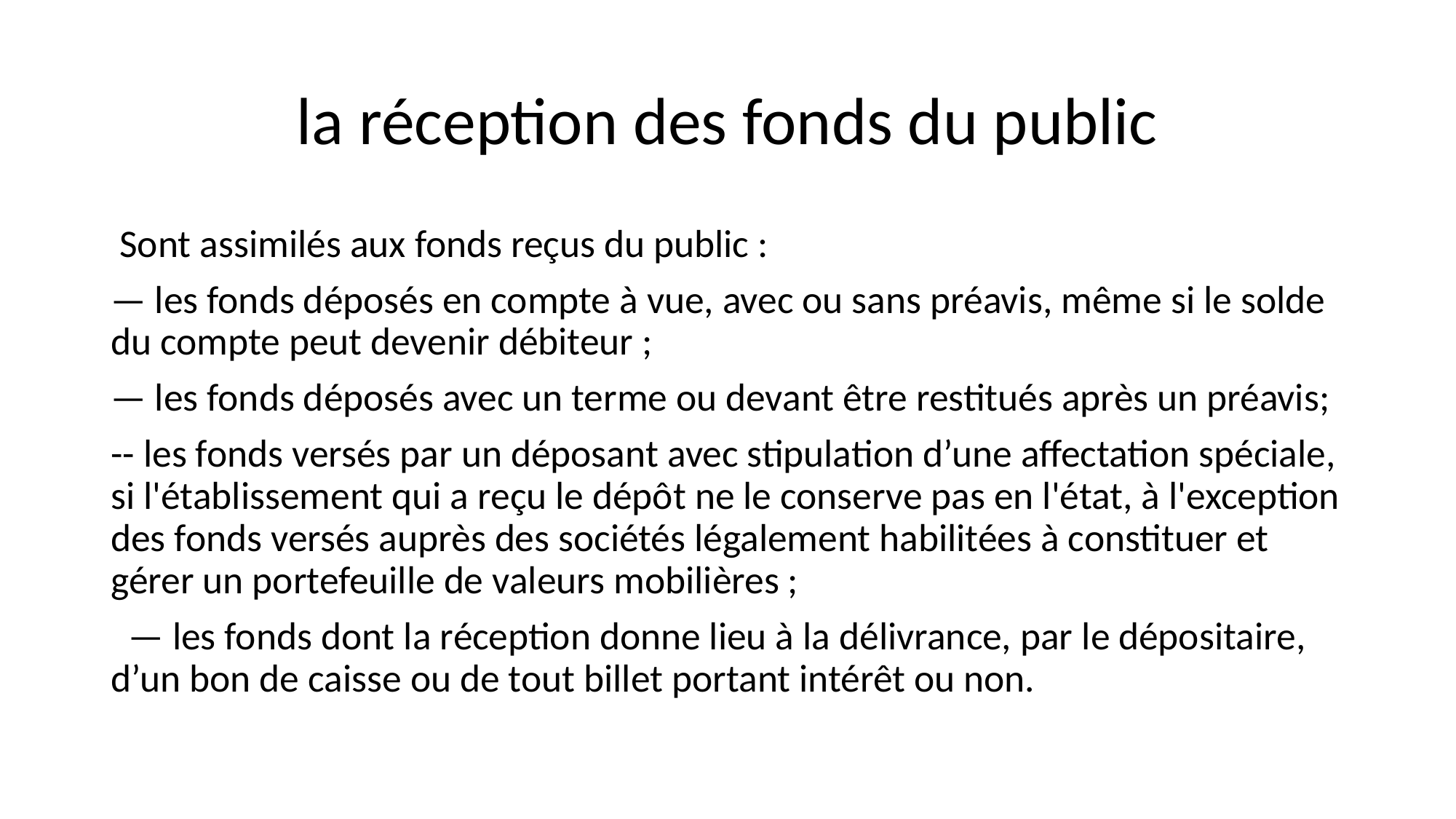

# la réception des fonds du public
 Sont assimilés aux fonds reçus du public :
— les fonds déposés en compte à vue, avec ou sans préavis, même si le solde du compte peut devenir débiteur ;
— les fonds déposés avec un terme ou devant être restitués après un préavis;
-- les fonds versés par un déposant avec stipulation d’une affectation spéciale, si l'établissement qui a reçu le dépôt ne le conserve pas en l'état, à l'exception des fonds versés auprès des sociétés légalement habilitées à constituer et gérer un portefeuille de valeurs mobilières ;
  — les fonds dont la réception donne lieu à la délivrance, par le dépositaire, d’un bon de caisse ou de tout billet portant intérêt ou non.